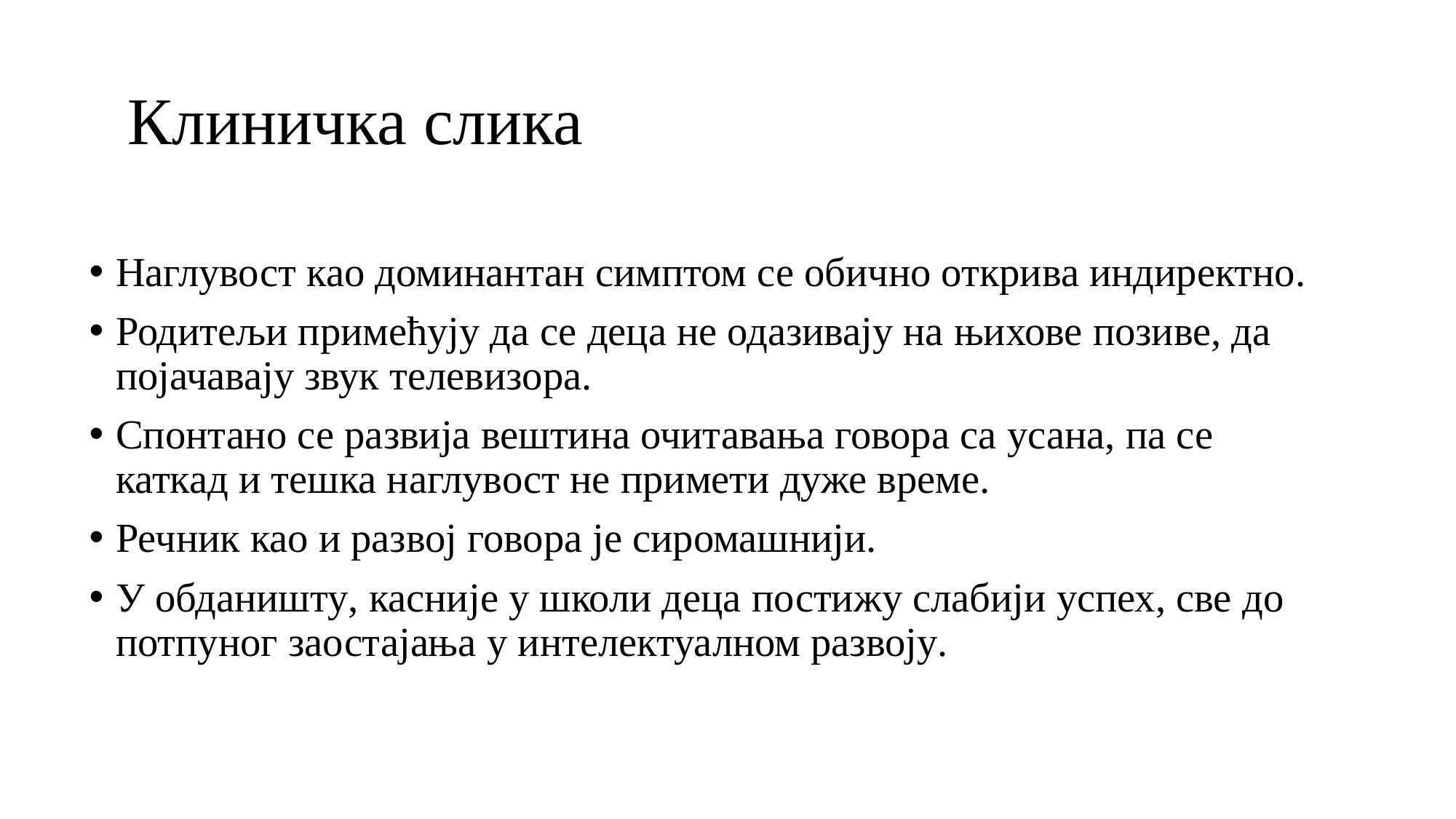

# Клиничка слика

Наглувост као доминантан симптом се обично открива индиректно.
Родитељи примећују да се деца не одазивају на њихове позиве, да појачавају звук телевизора.
Спонтано се развија вештина очитавања говора са усана, па се каткад и тешка наглувост не примети дуже време.
Речник као и развој говора је сиромашнији.
У обданишту, касније у школи деца постижу слабији успех, све до потпуног заостајања у интелектуалном развоју.